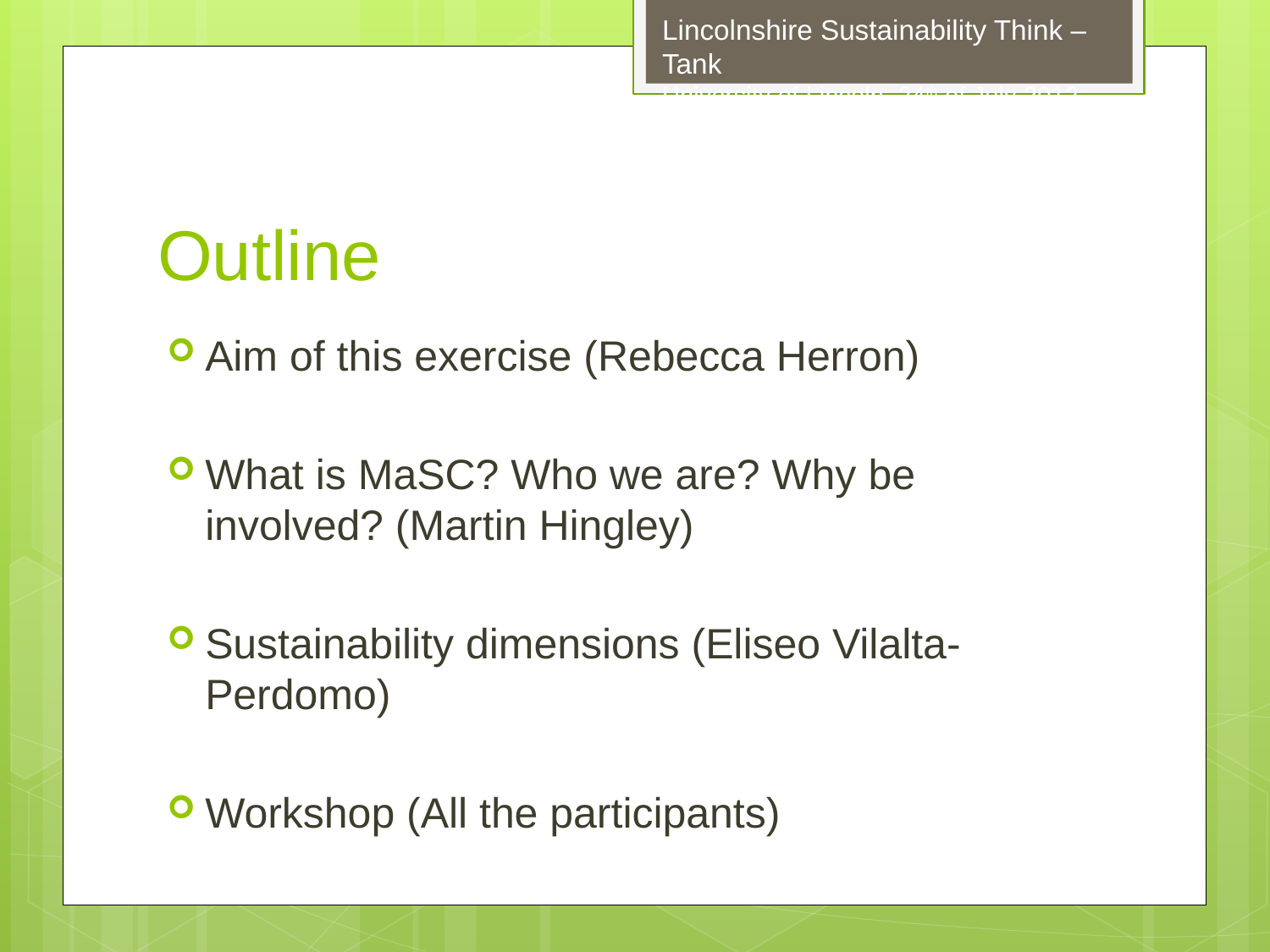

# Outline
Aim of this exercise (Rebecca Herron)

What is MaSC? Who we are? Why be involved? (Martin Hingley)

Sustainability dimensions (Eliseo Vilalta-Perdomo)

Workshop (All the participants)